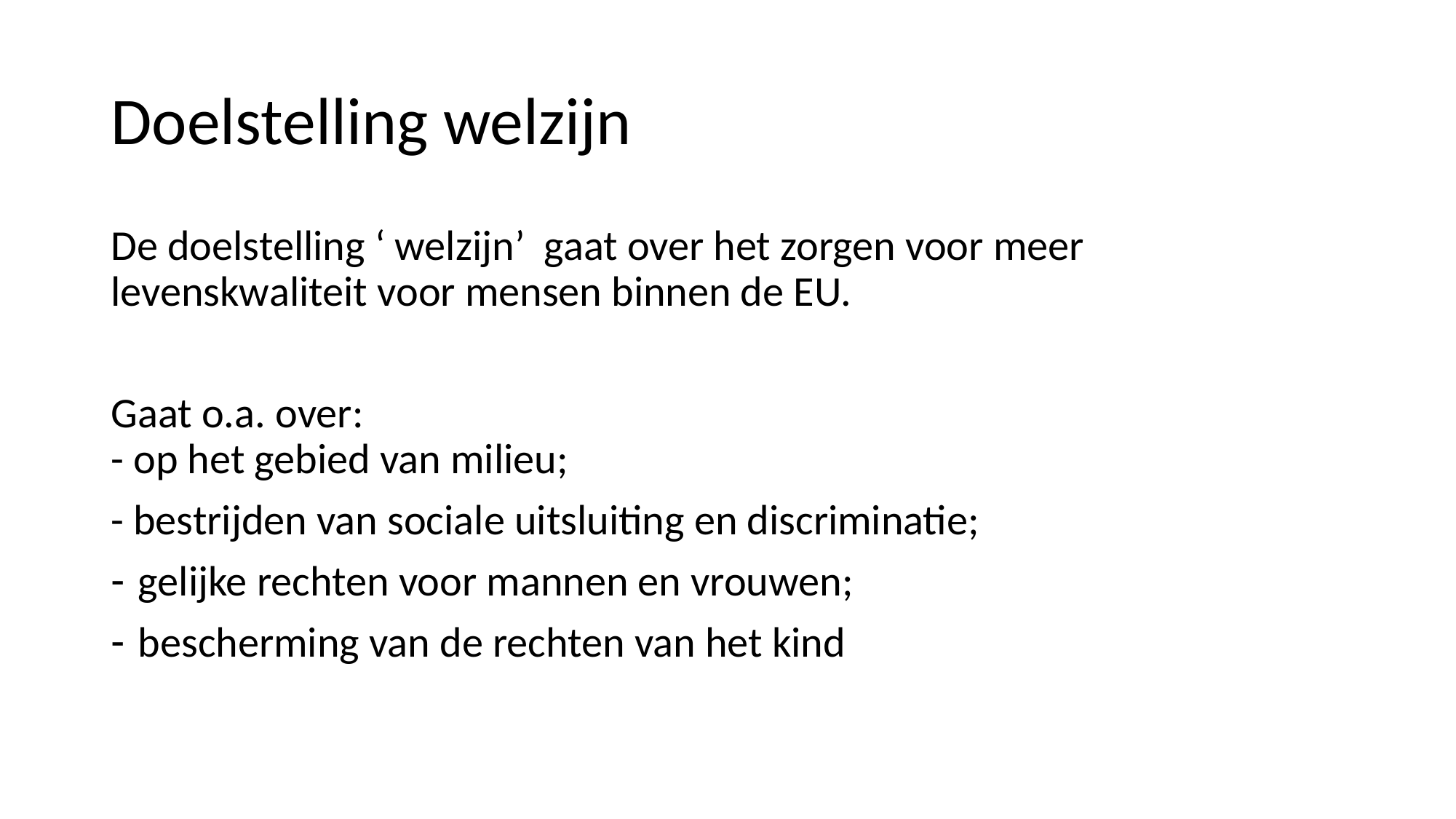

# Doelstelling welzijn
De doelstelling ‘ welzijn’  gaat over het zorgen voor meer levenskwaliteit voor mensen binnen de EU.

Gaat o.a. over:
- op het gebied van milieu;
- bestrijden van sociale uitsluiting en discriminatie;
gelijke rechten voor mannen en vrouwen;
bescherming van de rechten van het kind